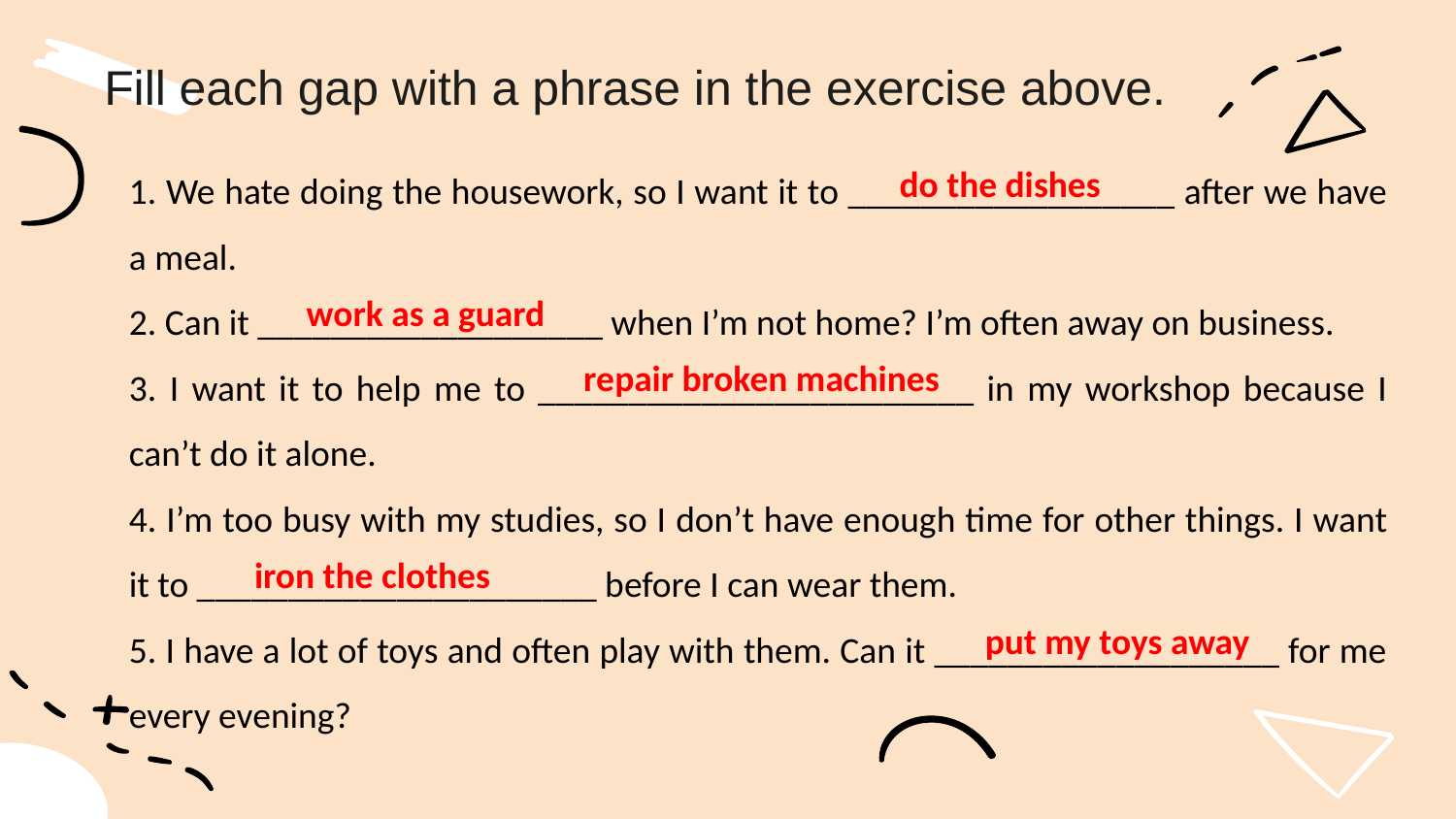

Fill each gap with a phrase in the exercise above.
1. We hate doing the housework, so I want it to __________________ after we have a meal.
2. Can it ___________________ when I’m not home? I’m often away on business.
3. I want it to help me to ________________________ in my workshop because I can’t do it alone.
4. I’m too busy with my studies, so I don’t have enough time for other things. I want it to ______________________ before I can wear them.
5. I have a lot of toys and often play with them. Can it ___________________ for me every evening?
do the dishes
work as a guard
repair broken machines
iron the clothes
put my toys away